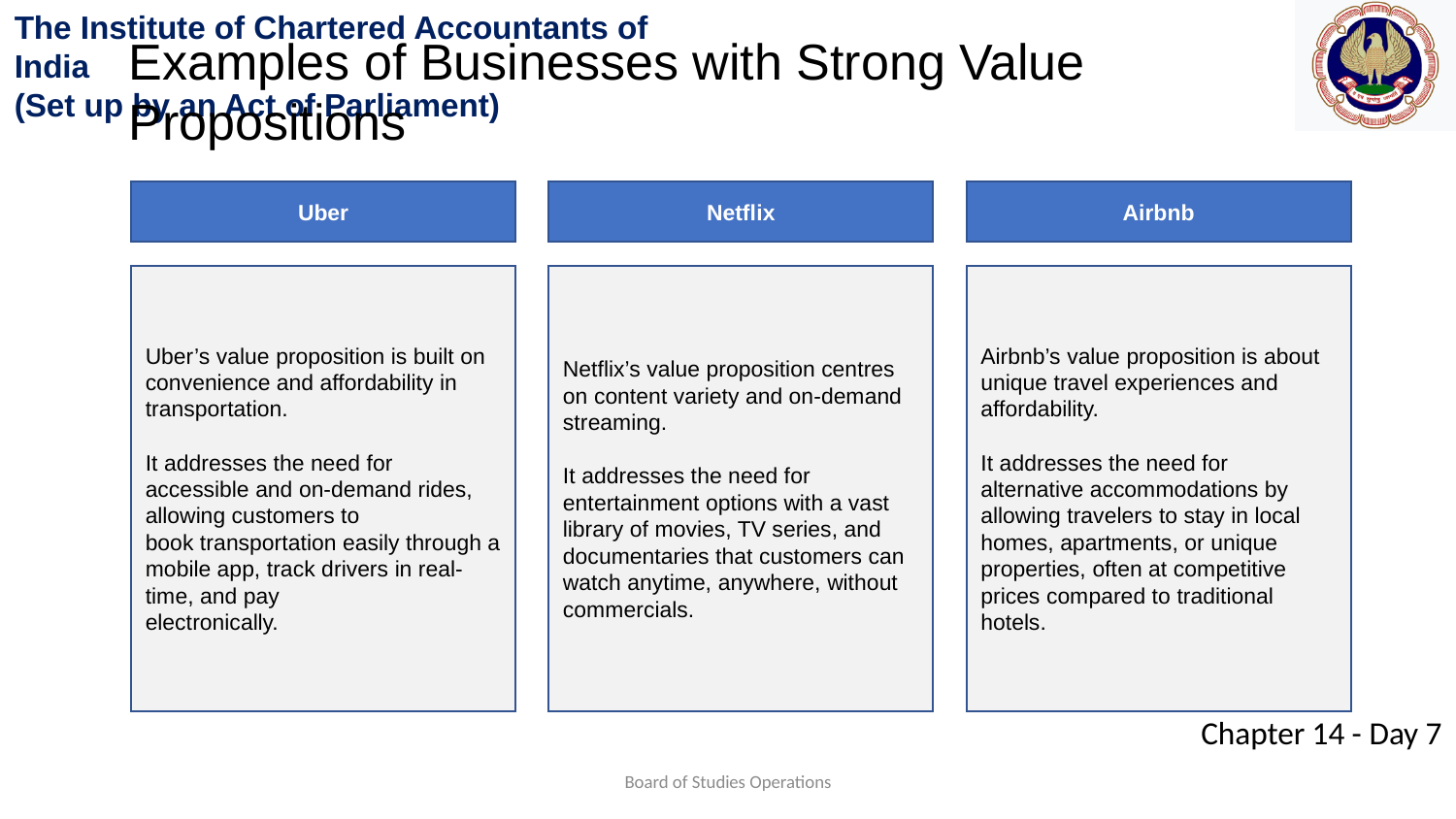

Examples of Businesses with Strong Value Propositions
Uber
Netflix
Airbnb
Uber’s value proposition is built on convenience and affordability in transportation.

It addresses the need for accessible and on-demand rides, allowing customers to
book transportation easily through a mobile app, track drivers in real-time, and pay
electronically.
Netflix’s value proposition centres on content variety and on-demand streaming.

It addresses the need for entertainment options with a vast library of movies, TV series, and documentaries that customers can watch anytime, anywhere, without commercials.
Airbnb’s value proposition is about unique travel experiences and affordability.

It addresses the need for alternative accommodations by allowing travelers to stay in local homes, apartments, or unique properties, often at competitive prices compared to traditional hotels.
Board of Studies Operations